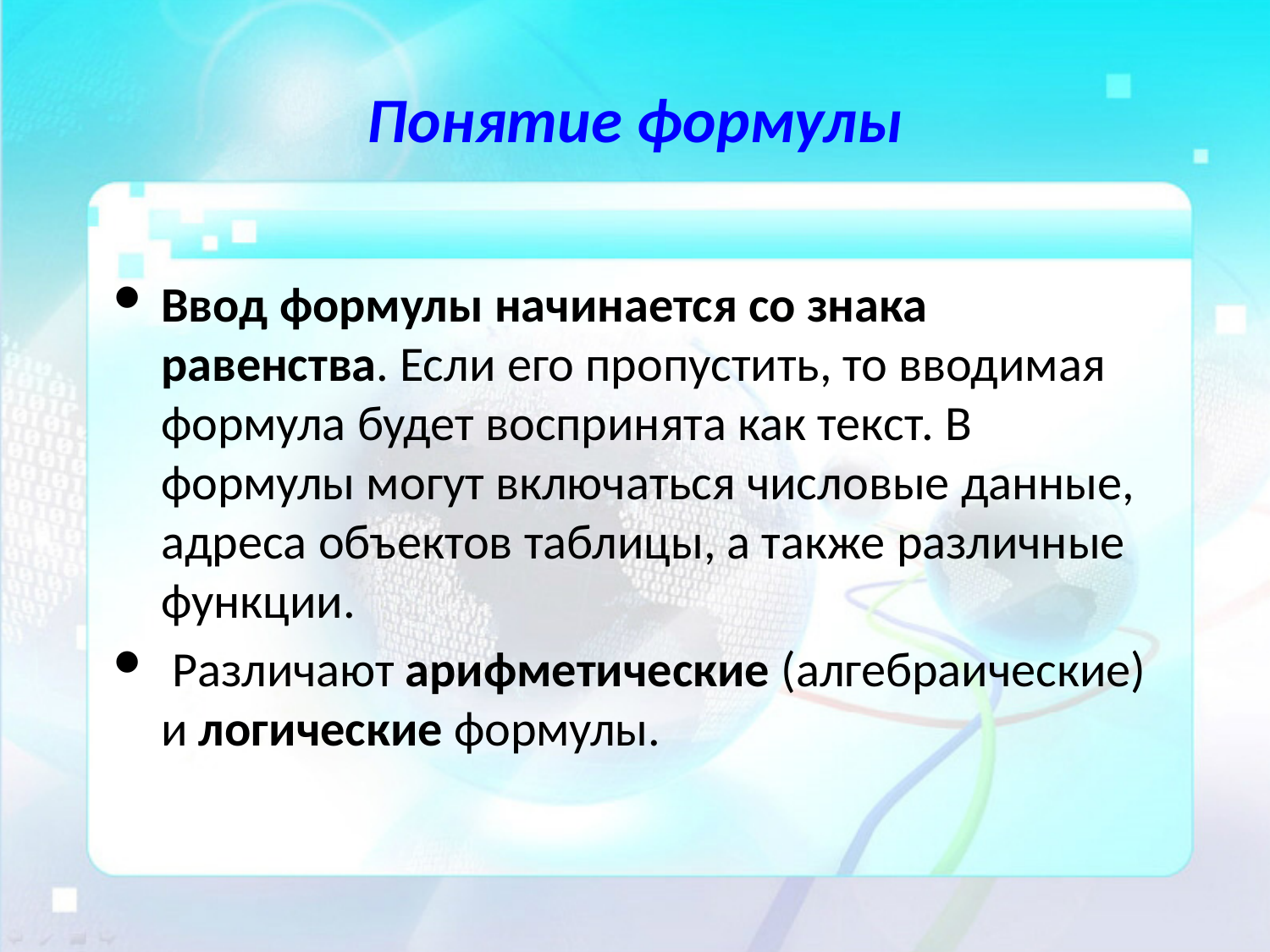

# Понятие формулы
Ввод формулы начинается со знака равенства. Если его пропустить, то вводимая формула будет воспринята как текст. В формулы могут включаться числовые данные, адреса объектов таблицы, а также различные функции.
 Различают арифметические (алгебраические) и логические формулы.